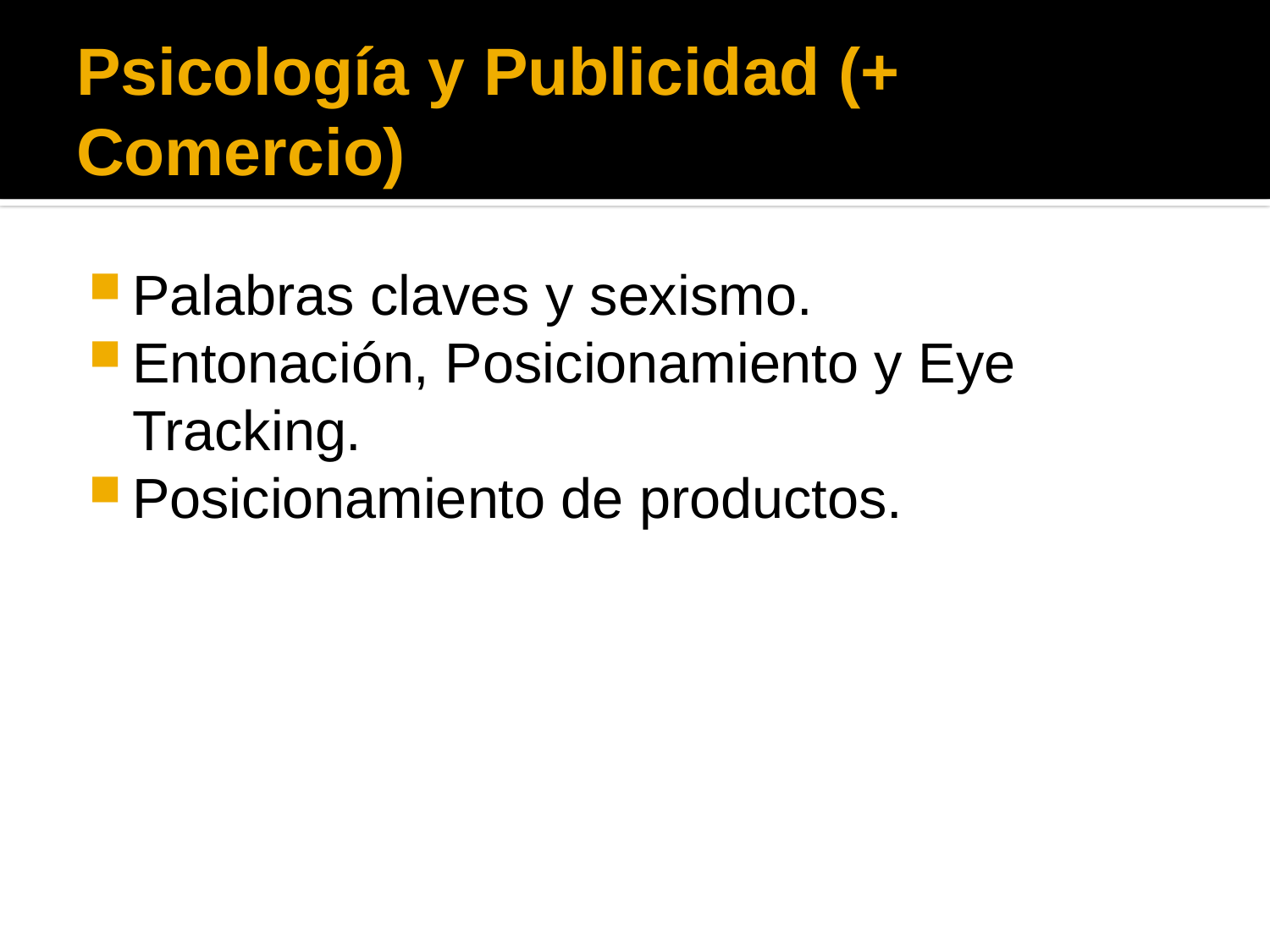

# Psicología y Publicidad (+ Comercio)
Palabras claves y sexismo.
Entonación, Posicionamiento y Eye Tracking.
Posicionamiento de productos.